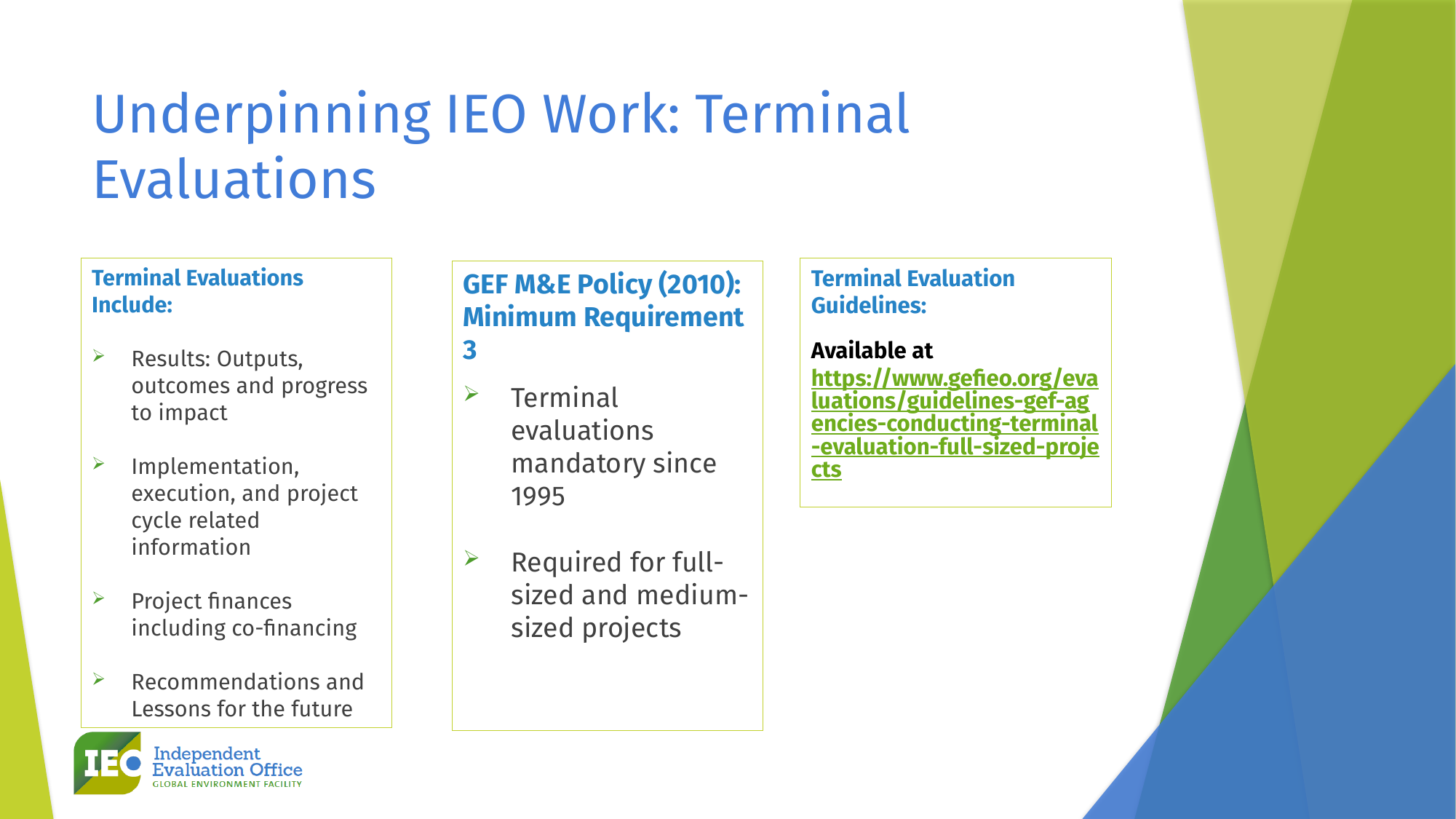

# Underpinning IEO Work: Terminal Evaluations
Terminal Evaluations Include:
Results: Outputs, outcomes and progress to impact
Implementation, execution, and project cycle related information
Project finances including co-financing
Recommendations and Lessons for the future

Terminal Evaluation Guidelines:
Available at https://www.gefieo.org/evaluations/guidelines-gef-agencies-conducting-terminal-evaluation-full-sized-projects

GEF M&E Policy (2010): Minimum Requirement 3
Terminal evaluations mandatory since 1995
Required for full-sized and medium-sized projects